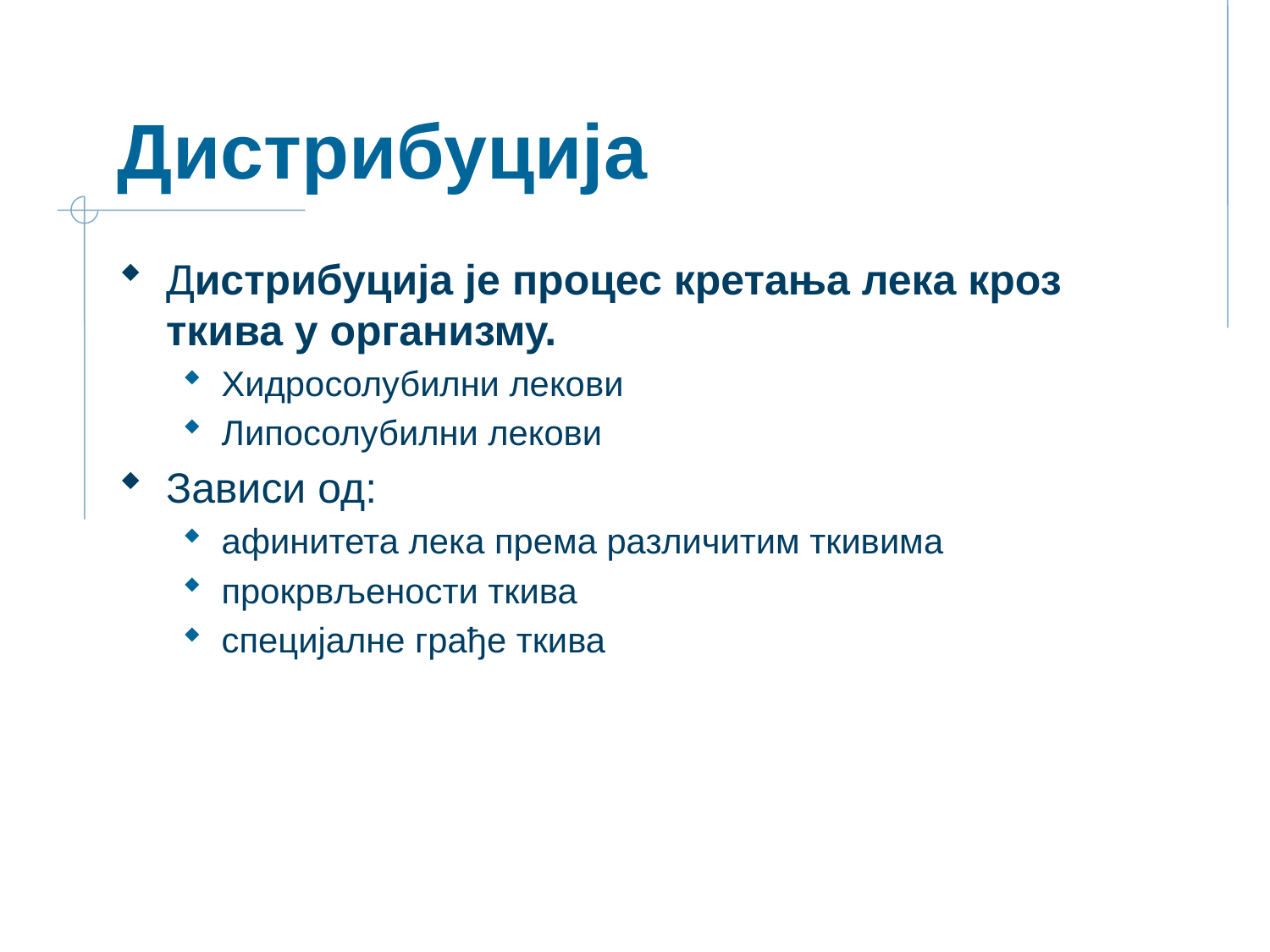

# Дистрибуција
Дистрибуција je процес кретања лека кроз ткива у организму.
Хидросолубилни лекови
Липосолубилни лекови
Зависи од:
афинитета лека према различитим ткивима
прокрвљености ткива
специјалне грађе ткива